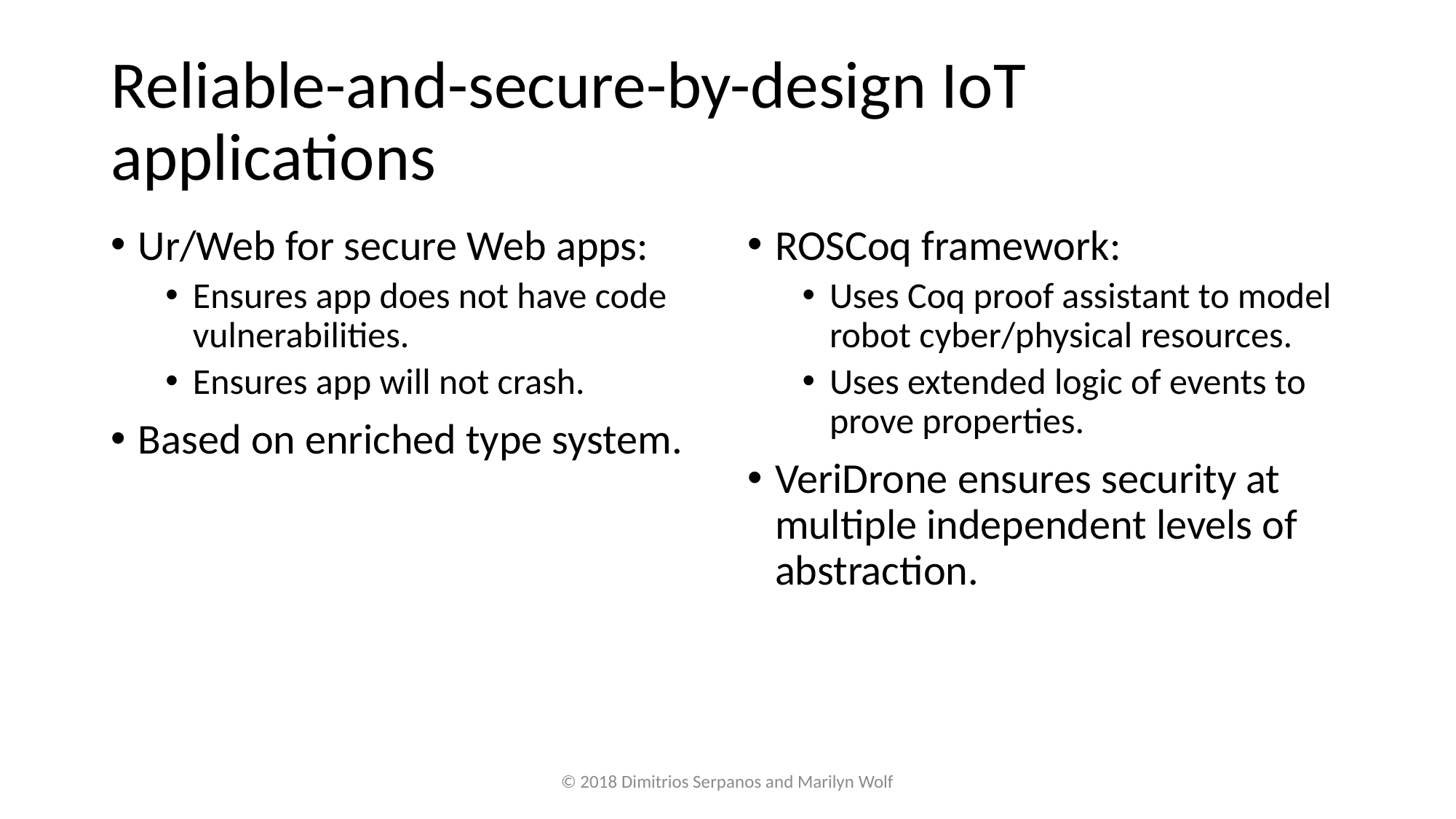

# Reliable-and-secure-by-design IoT applications
Ur/Web for secure Web apps:
Ensures app does not have code vulnerabilities.
Ensures app will not crash.
Based on enriched type system.
ROSCoq framework:
Uses Coq proof assistant to model robot cyber/physical resources.
Uses extended logic of events to prove properties.
VeriDrone ensures security at multiple independent levels of abstraction.
© 2018 Dimitrios Serpanos and Marilyn Wolf